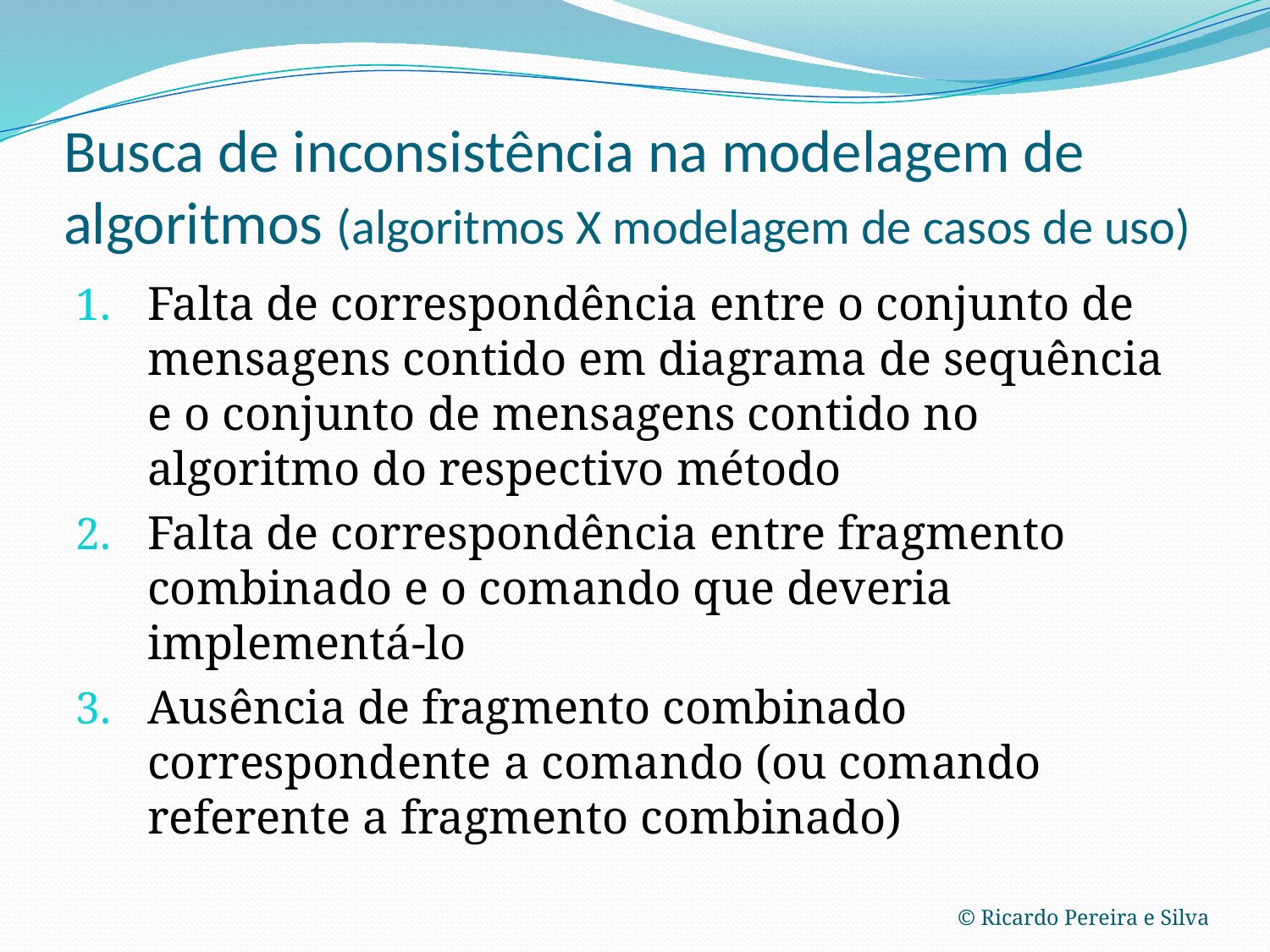

# Busca de inconsistência na modelagem de algoritmos (algoritmos X modelagem de casos de uso)
Falta de correspondência entre o conjunto de mensagens contido em diagrama de sequência e o conjunto de mensagens contido no algoritmo do respectivo método
Falta de correspondência entre fragmento combinado e o comando que deveria implementá-lo
Ausência de fragmento combinado correspondente a comando (ou comando referente a fragmento combinado)
© Ricardo Pereira e Silva